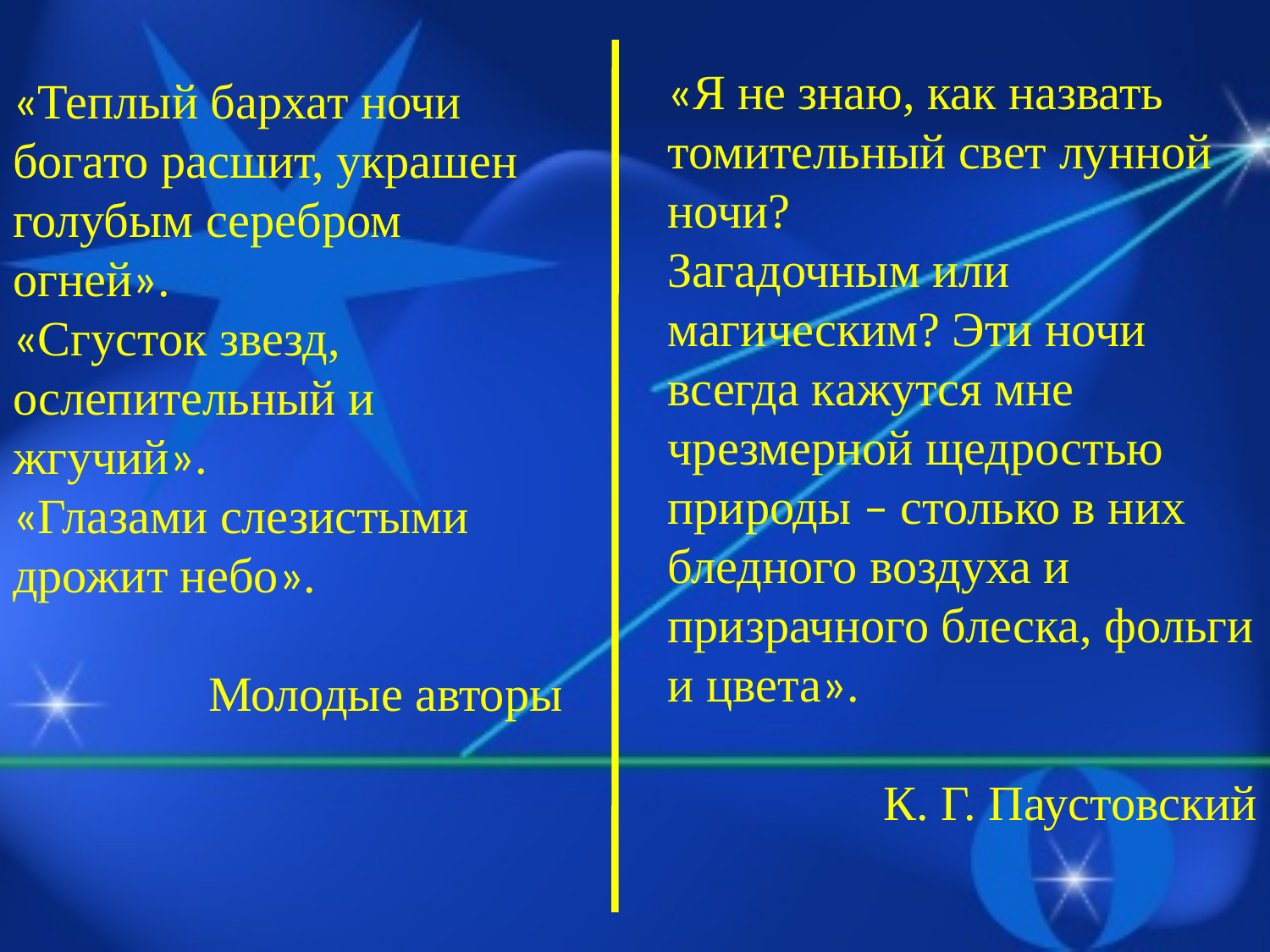

«Я не знаю, как назвать томительный свет лунной ночи?
Загадочным или магическим? Эти ночи всегда кажутся мне чрезмерной щедростью природы – столько в них бледного воздуха и призрачного блеска, фольги и цвета».

К. Г. Паустовский

«Теплый бархат ночи богато расшит, украшен голубым серебром огней».
«Сгусток звезд, ослепительный и жгучий».
«Глазами слезистыми дрожит небо».

Молодые авторы